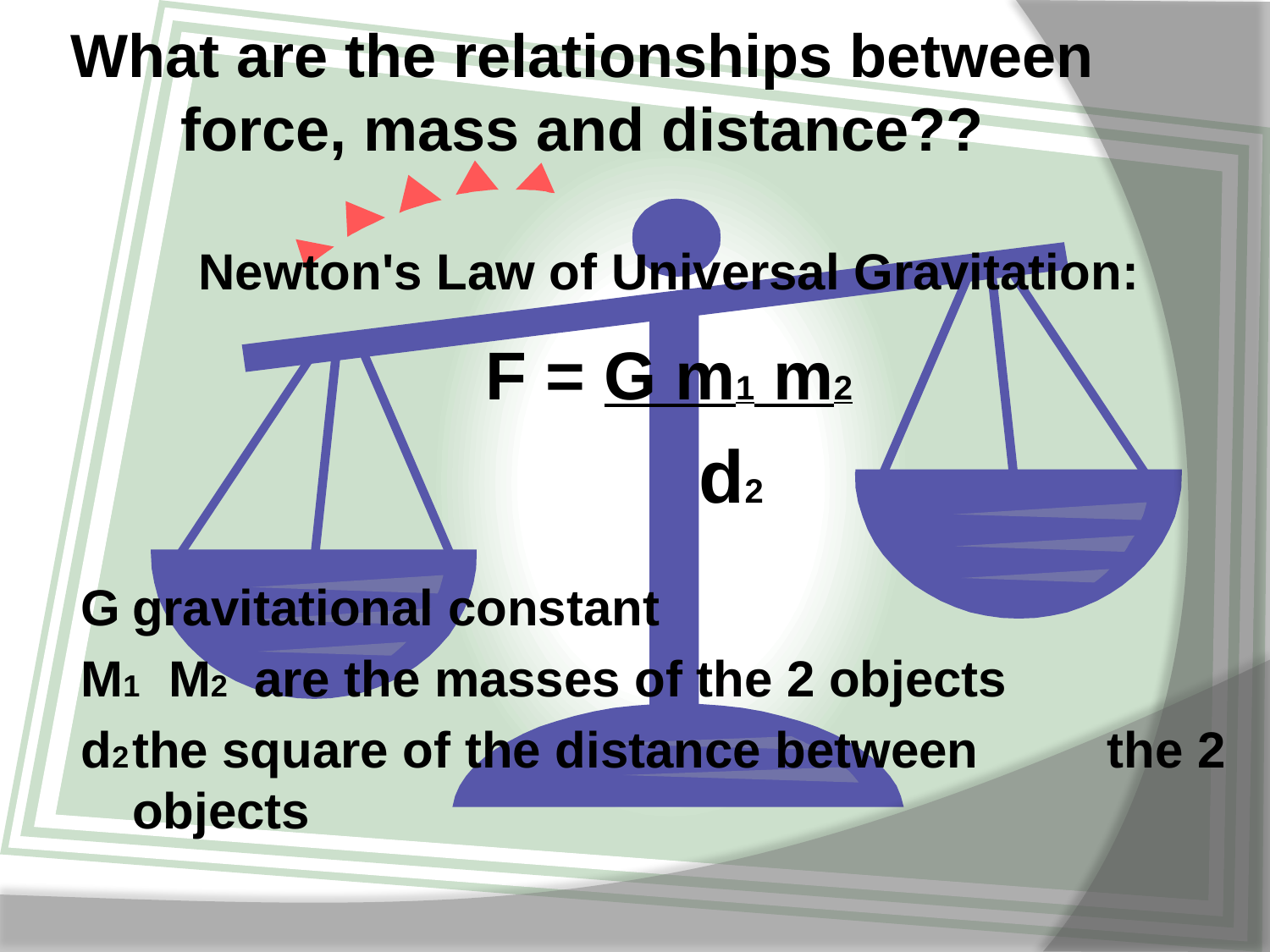

# What are the relationships between force, mass and distance??
Newton's Law of Universal Gravitation:

F = G m1 m2
      d2

G			gravitational constant
M1  M2	are the masses of the 2 objects
d2			the square of the distance between 			the 2 objects